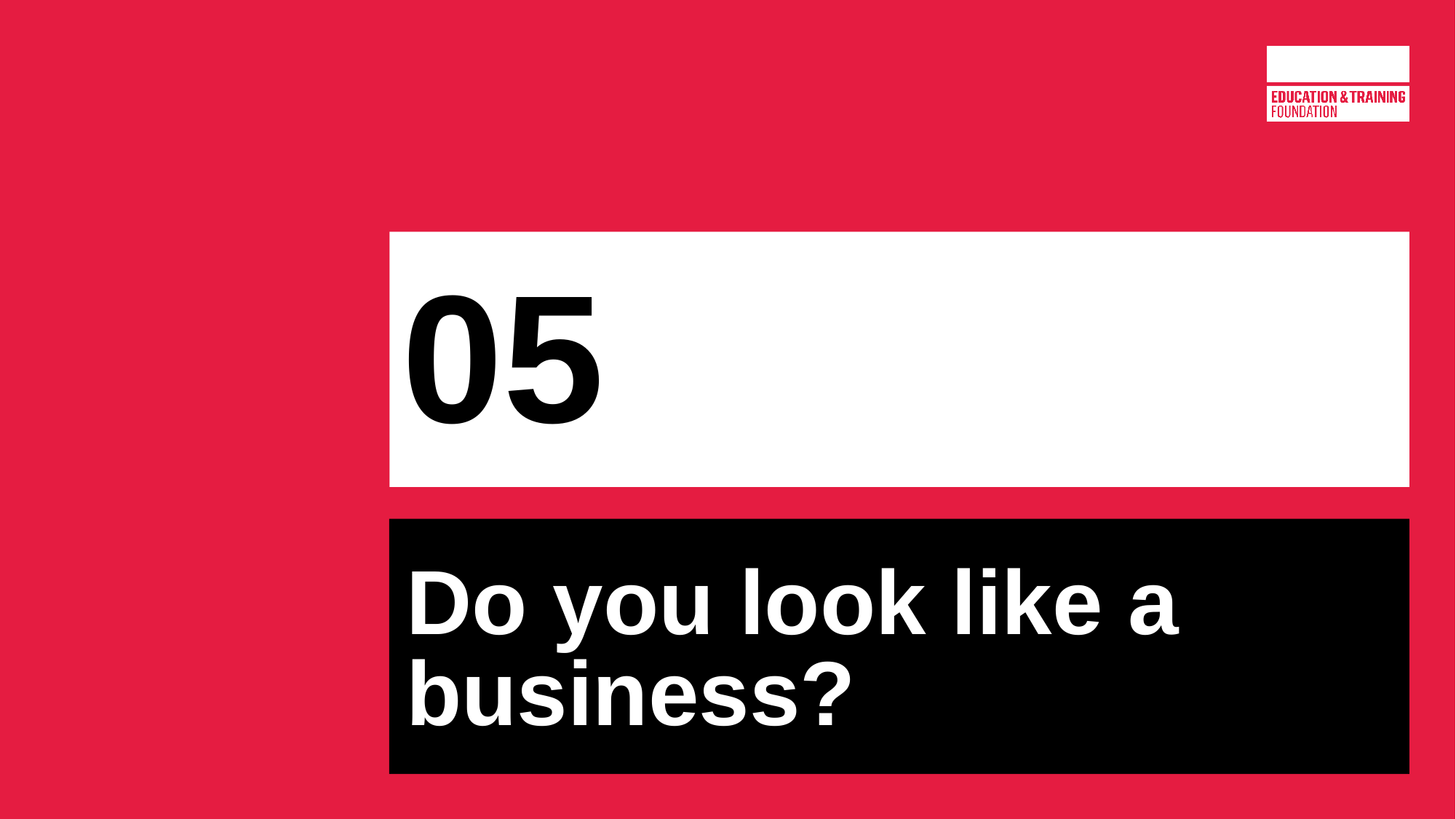

# 05
Do you look like a business?